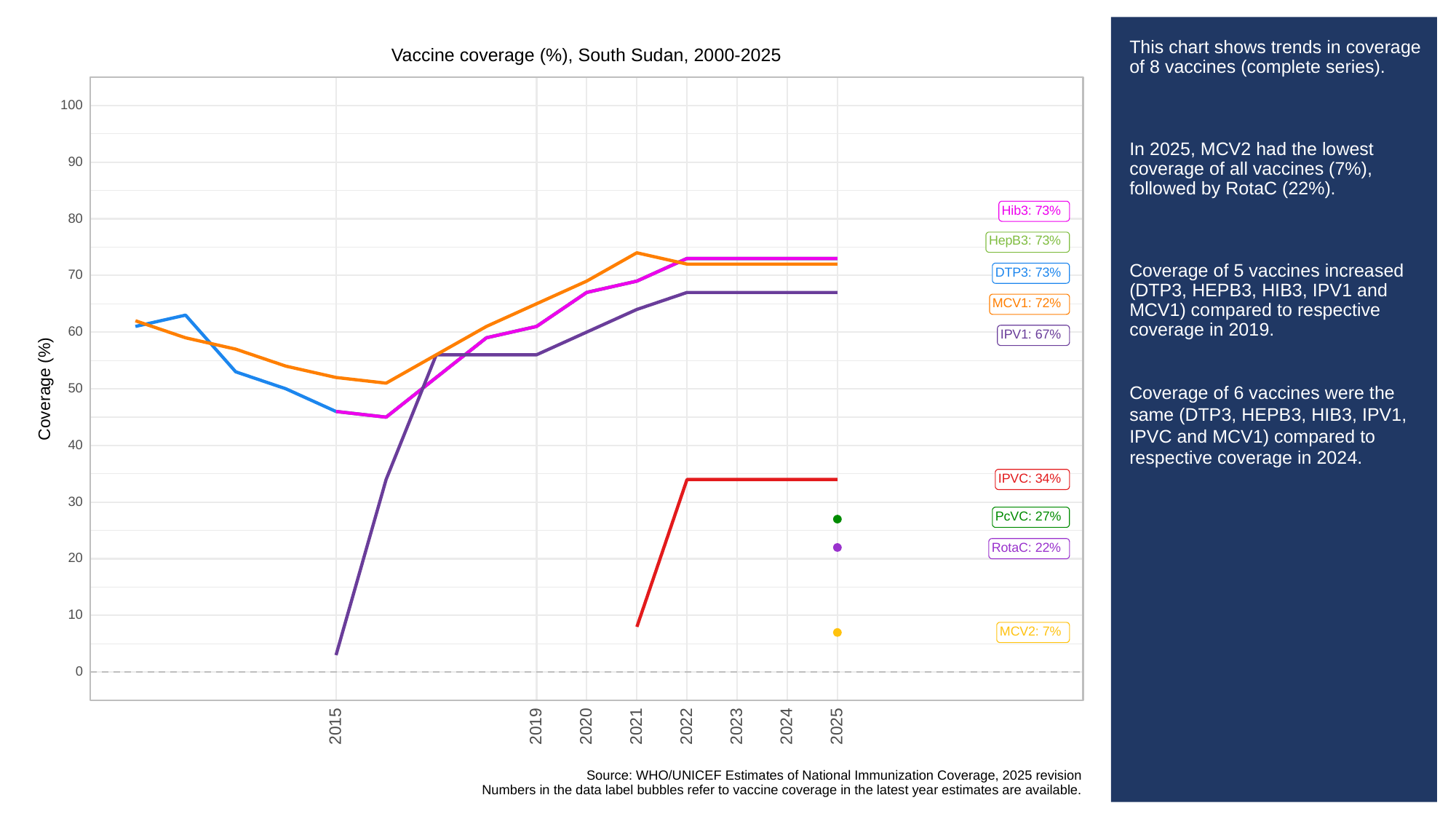

# This chart shows trends in coverage of 8 vaccines (complete series).

In 2025, MCV2 had the lowest coverage of all vaccines (7%), followed by RotaC (22%).

Coverage of 5 vaccines increased (DTP3, HEPB3, HIB3, IPV1 and MCV1) compared to respective coverage in 2019.

Coverage of 6 vaccines were the same (DTP3, HEPB3, HIB3, IPV1, IPVC and MCV1) compared to respective coverage in 2024.

Vaccine coverage (%), South Sudan, 2000-2025

100

90

Hib3: 73%

80

HepB3: 73%

DTP3: 73%
70

MCV1: 72%

60
IPV1: 67%

Coverage (%)
50

40

IPVC: 34%

30

PcVC: 27%

RotaC: 22%

20

10

MCV2: 7%

0

2023
2015
2019
2020
2021
2022
2024
2025
Source: WHO/UNICEF Estimates of National Immunization Coverage, 2025 revision
Numbers in the data label bubbles refer to vaccine coverage in the latest year estimates are available.